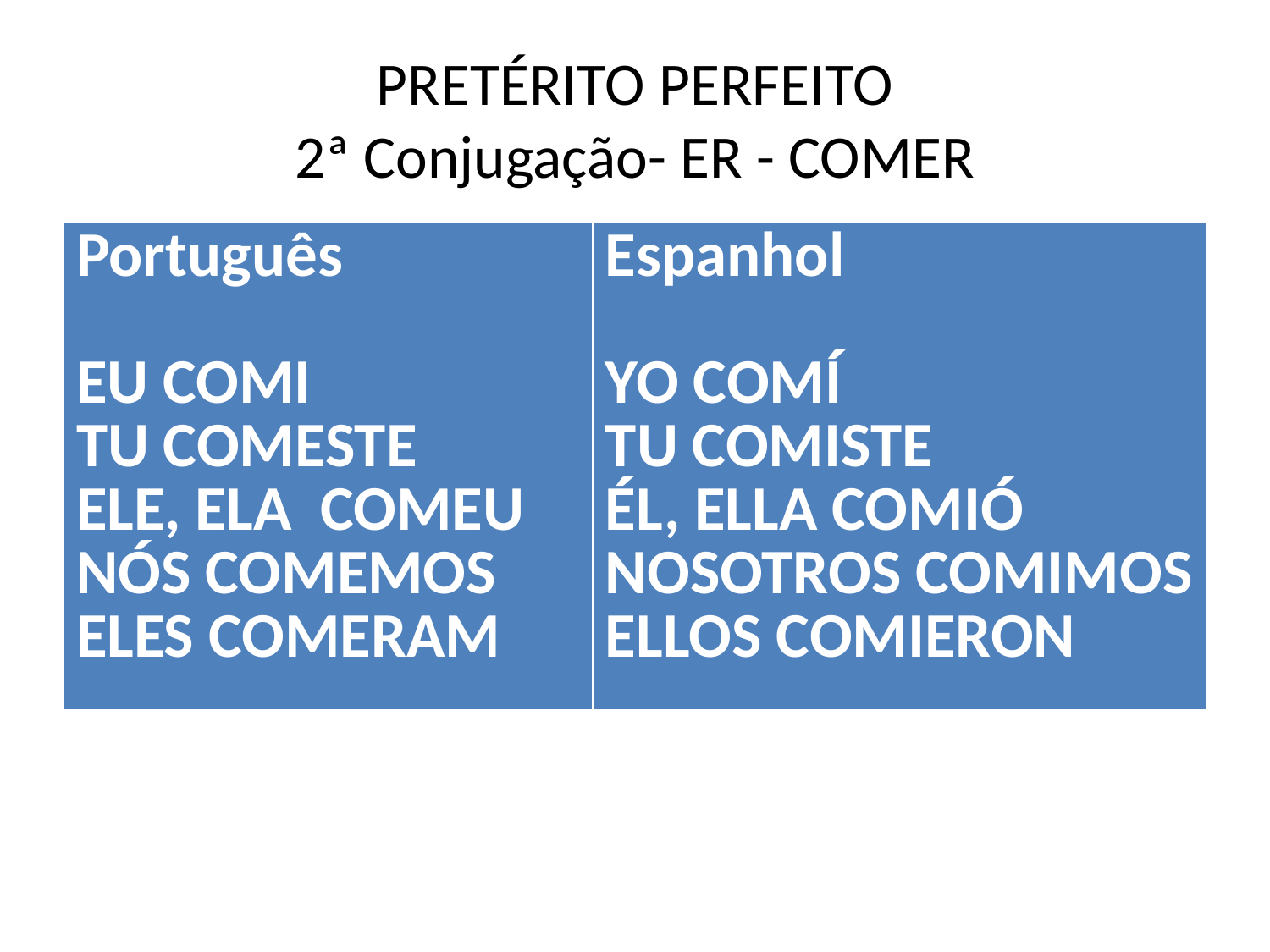

# PRETÉRITO PERFEITO 2ª Conjugação- ER - COMER
| Português EU COMI TU COMESTE ELE, ELA COMEU NÓS COMEMOS ELES COMERAM | Espanhol YO COMÍ TU COMISTE ÉL, ELLA COMIÓ NOSOTROS COMIMOS ELLOS COMIERON |
| --- | --- |